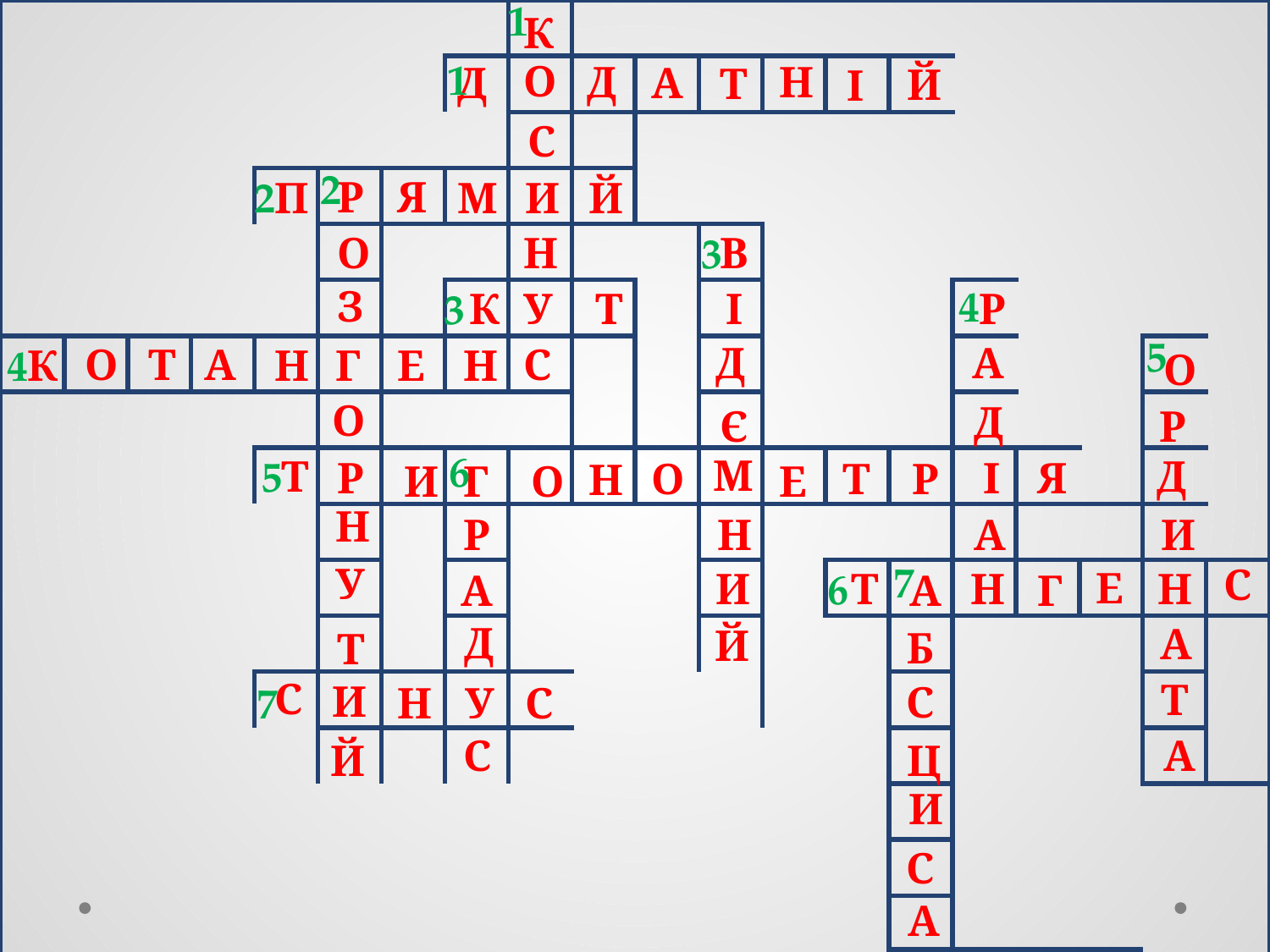

К
1
|  |  |  |  |  |  |  |  |  |  |  |  |  |  |  |  |  |  |  |  |
| --- | --- | --- | --- | --- | --- | --- | --- | --- | --- | --- | --- | --- | --- | --- | --- | --- | --- | --- | --- |
|  |  |  |  |  |  |  |  |  |  |  |  |  |  |  |  |  |  |  |  |
|  |  |  |  |  |  |  |  |  |  |  |  |  |  |  |  |  |  |  |  |
|  |  |  |  |  |  |  |  |  |  |  |  |  |  |  |  |  |  |  |  |
|  |  |  |  |  |  |  |  |  |  |  |  |  |  |  |  |  |  |  |  |
|  |  |  |  |  |  |  |  |  |  |  |  |  |  |  |  |  |  |  |  |
|  |  |  |  |  |  |  |  |  |  |  |  |  |  |  |  |  |  |  |  |
|  |  |  |  |  |  |  |  |  |  |  |  |  |  |  |  |  |  |  |  |
|  |  |  |  |  |  |  |  |  |  |  |  |  |  |  |  |  |  |  |  |
|  |  |  |  |  |  |  |  |  |  |  |  |  |  |  |  |  |  |  |  |
|  |  |  |  |  |  |  |  |  |  |  |  |  |  |  |  |  |  |  |  |
|  |  |  |  |  |  |  |  |  |  |  |  |  |  |  |  |  |  |  |  |
|  |  |  |  |  |  |  |  |  |  |  |  |  |  |  |  |  |  |  |  |
|  |  |  |  |  |  |  |  |  |  |  |  |  |  |  |  |  |  |  |  |
|  |  |  |  |  |  |  |  |  |  |  |  |  |  |  |  |  |  |  |  |
|  |  |  |  |  |  |  |  |  |  |  |  |  |  |  |  |  |  |  |  |
|  |  |  |  |  |  |  |  |  |  |  |  |  |  |  |  |  |  |  |  |
|  |  |  |  |  |  |  |  |  |  |  |  |  |  |  |  |  |  |  |  |
1
О
Д
Н
Д
А
Т
Й
І
С
2
Р
2
Я
М
И
П
Й
3
О
Н
В
З
4
3
Т
У
К
І
Р
5
А
Д
С
О
Т
А
Г
4
К
Н
Е
Н
О
О
Д
Р
Є
6
М
5
Т
Д
І
Р
Я
О
Т
Р
Н
И
Г
О
Е
Н
Р
И
А
Н
7
У
С
Е
Н
6
Т
И
Н
А
А
Г
Д
А
Й
Б
Т
С
Т
И
С
7
Н
У
С
С
А
Ц
Й
И
С
А